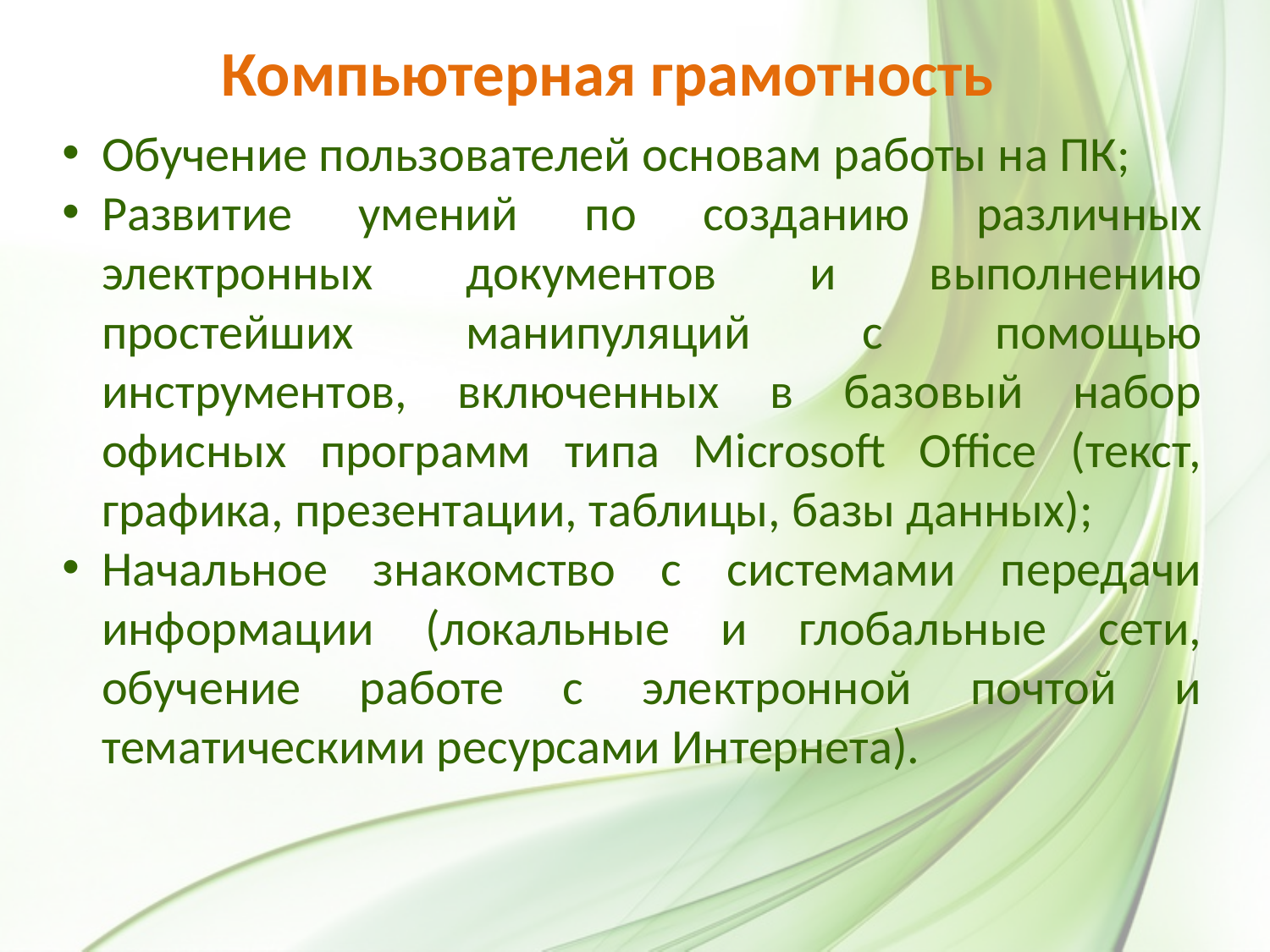

Компьютерная грамотность
Обучение пользователей основам работы на ПК;
Развитие умений по созданию различных электронных документов и выполнению простейших манипуляций с помощью инструментов, включенных в базовый набор офисных программ типа Microsoft Office (текст, графика, презентации, таблицы, базы данных);
Начальное знакомство с системами передачи информации (локальные и глобальные сети, обучение работе с электронной почтой и тематическими ресурсами Интернета).